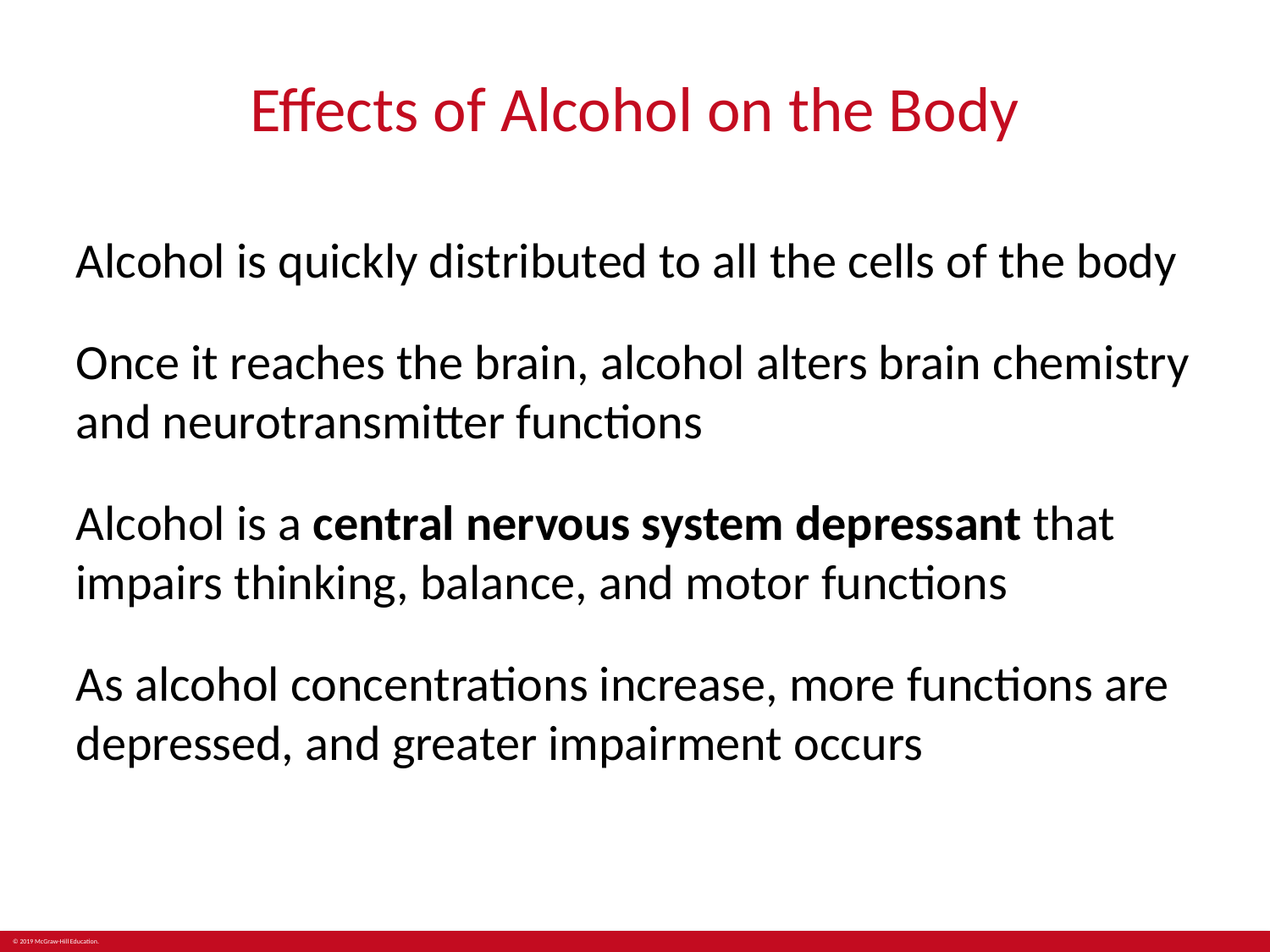

# Effects of Alcohol on the Body
Alcohol is quickly distributed to all the cells of the body
Once it reaches the brain, alcohol alters brain chemistry and neurotransmitter functions
Alcohol is a central nervous system depressant that impairs thinking, balance, and motor functions
As alcohol concentrations increase, more functions are depressed, and greater impairment occurs